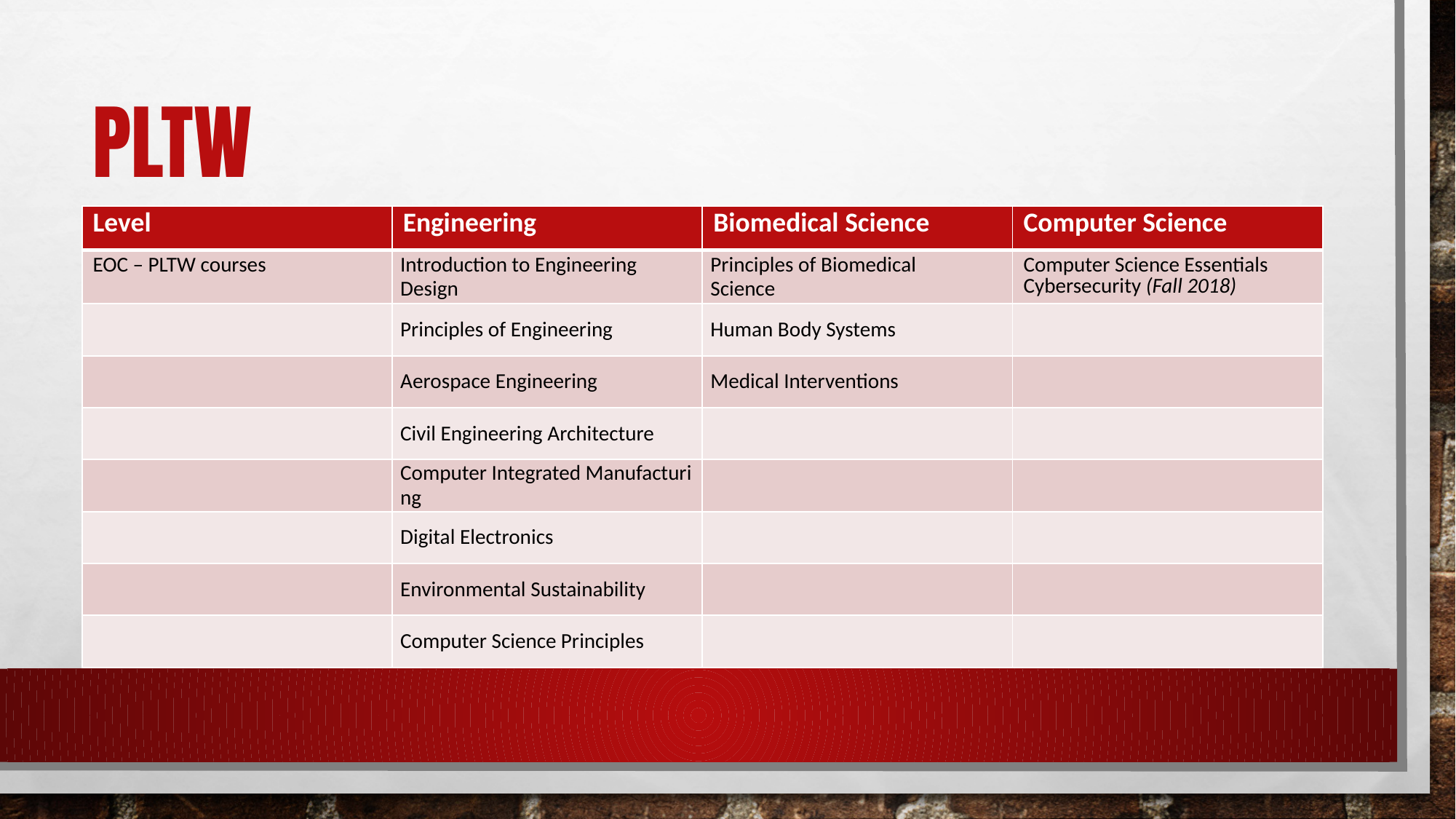

# PLTW
| Level | Engineering | Biomedical Science | Computer Science |
| --- | --- | --- | --- |
| EOC – PLTW courses | Introduction to Engineering Design | Principles of Biomedical  Science | Computer Science Essentials  Cybersecurity (Fall 2018) |
|  | Principles of Engineering | Human Body Systems |  |
|  | Aerospace Engineering | Medical Interventions |  |
|  | Civil Engineering Architecture |  |  |
|  | Computer Integrated Manufacturing |  |  |
|  | Digital Electronics |  |  |
|  | Environmental Sustainability |  |  |
|  | Computer Science Principles |  |  |